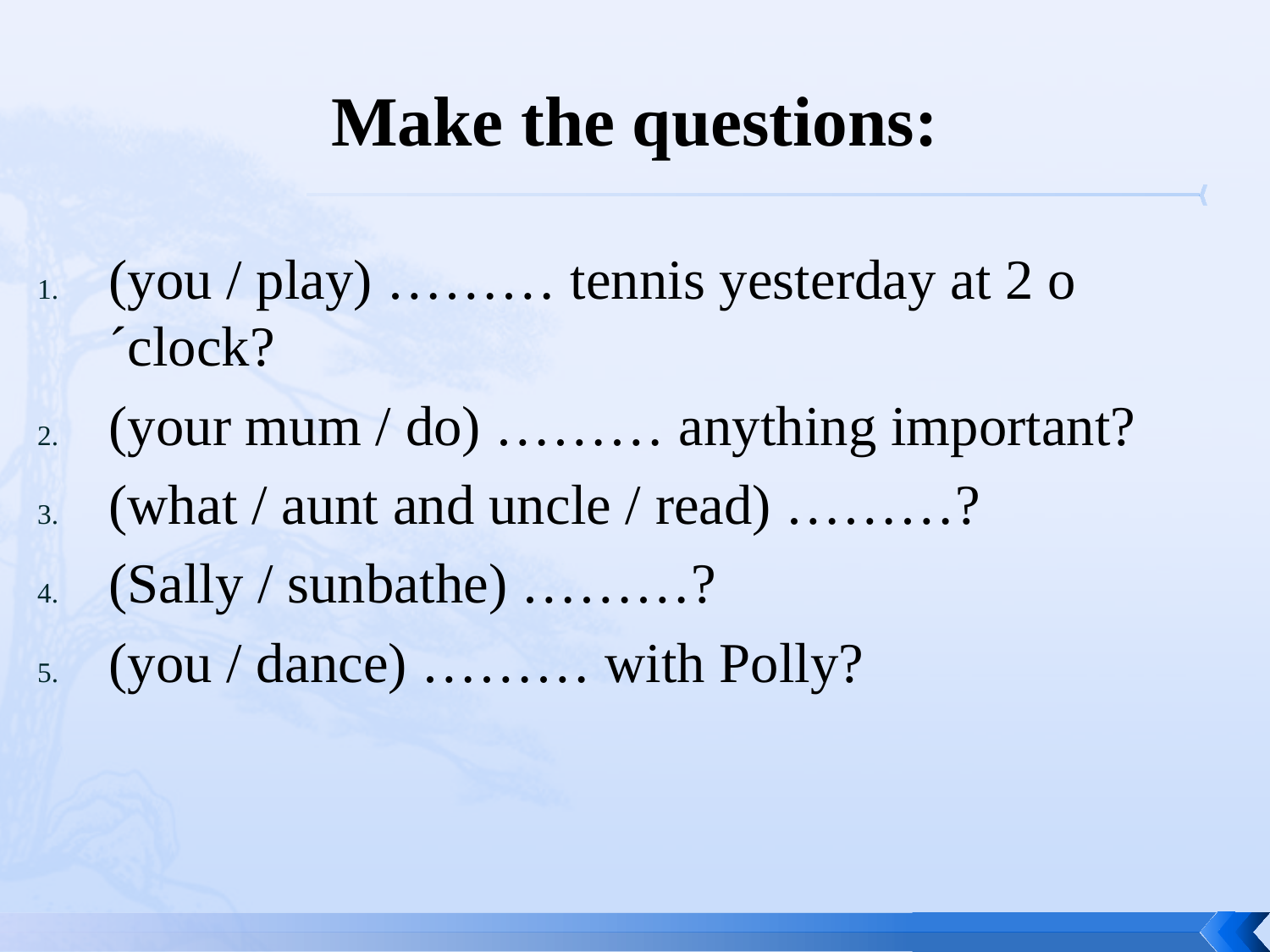

# Make the questions:
(you / play) ……… tennis yesterday at 2 o´clock?
(your mum / do) ……… anything important?
(what / aunt and uncle / read) ………?
(Sally / sunbathe) ………?
(you / dance) ……… with Polly?